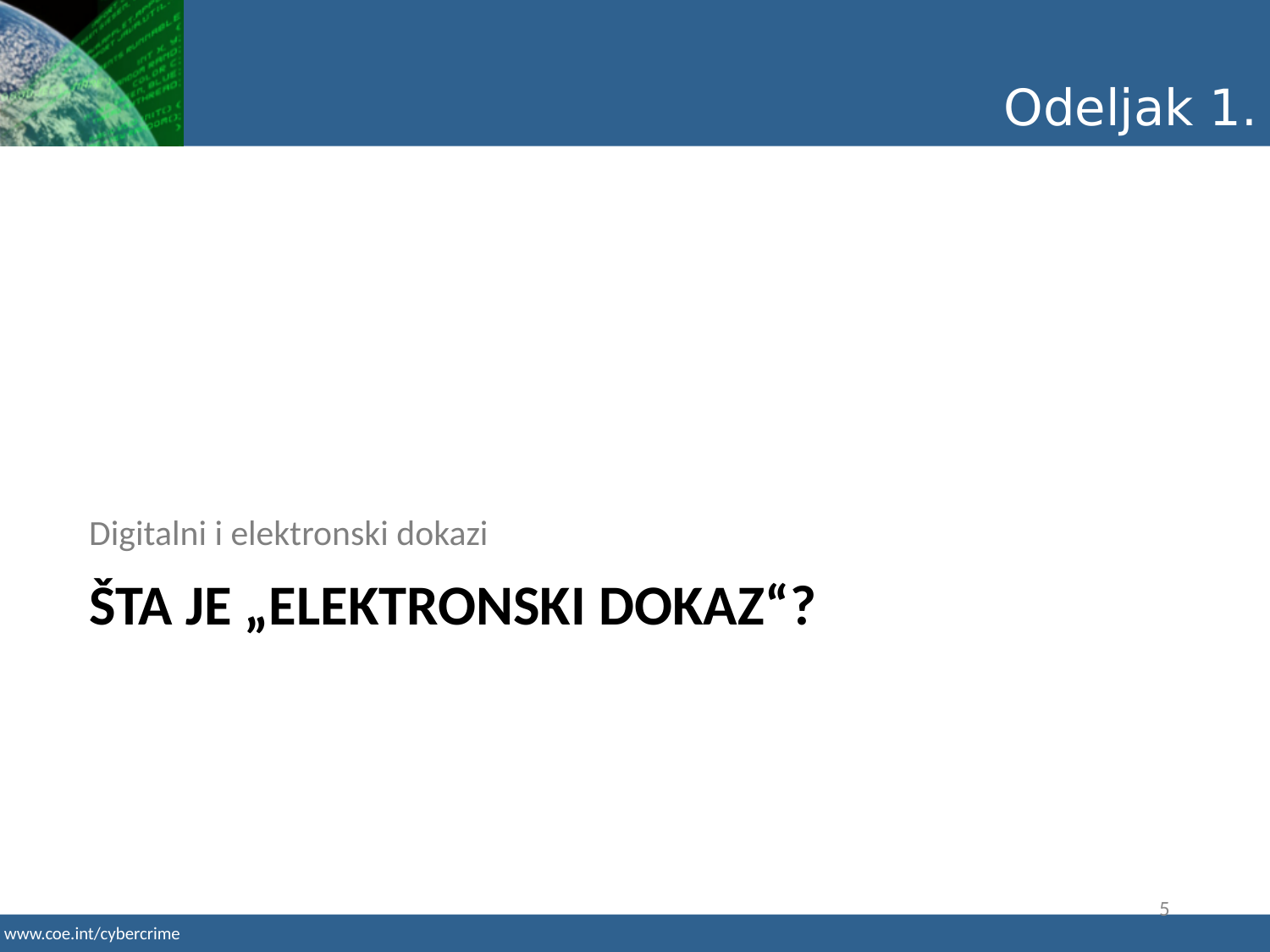

Odeljak 1.

Digitalni i elektronski dokazi

# ŠTA JE „ELEKTRONSKI DOKAZ“?
5